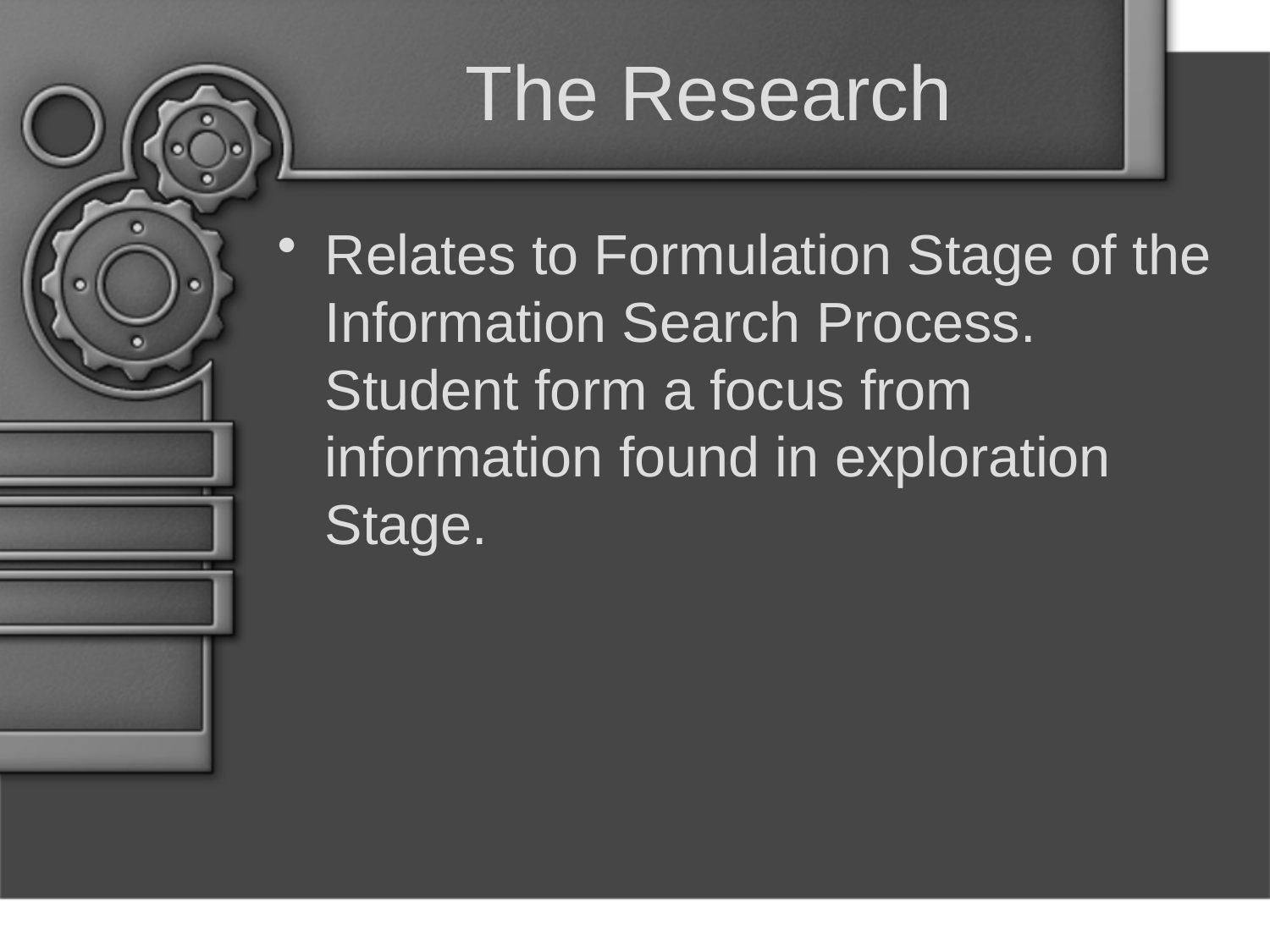

# The Research
Relates to Formulation Stage of the Information Search Process. Student form a focus from information found in exploration Stage.